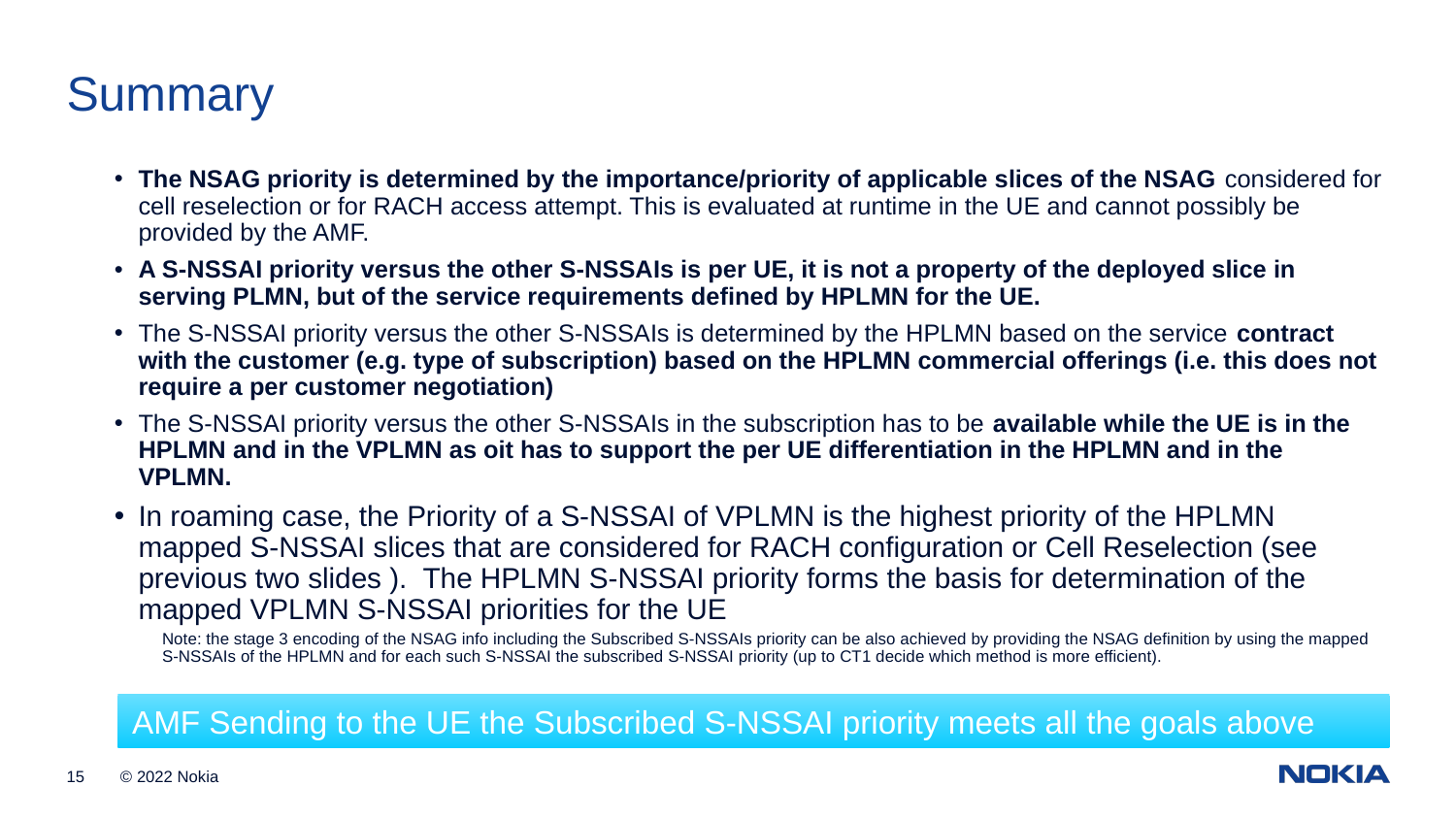

Summary
The NSAG priority is determined by the importance/priority of applicable slices of the NSAG considered for cell reselection or for RACH access attempt. This is evaluated at runtime in the UE and cannot possibly be provided by the AMF.
A S-NSSAI priority versus the other S-NSSAIs is per UE, it is not a property of the deployed slice in serving PLMN, but of the service requirements defined by HPLMN for the UE.
The S-NSSAI priority versus the other S-NSSAIs is determined by the HPLMN based on the service contract with the customer (e.g. type of subscription) based on the HPLMN commercial offerings (i.e. this does not require a per customer negotiation)
The S-NSSAI priority versus the other S-NSSAIs in the subscription has to be available while the UE is in the HPLMN and in the VPLMN as oit has to support the per UE differentiation in the HPLMN and in the VPLMN.
In roaming case, the Priority of a S-NSSAI of VPLMN is the highest priority of the HPLMN mapped S-NSSAI slices that are considered for RACH configuration or Cell Reselection (see previous two slides ).  The HPLMN S-NSSAI priority forms the basis for determination of the mapped VPLMN S-NSSAI priorities for the UE
Note: the stage 3 encoding of the NSAG info including the Subscribed S-NSSAIs priority can be also achieved by providing the NSAG definition by using the mapped S-NSSAIs of the HPLMN and for each such S-NSSAI the subscribed S-NSSAI priority (up to CT1 decide which method is more efficient).

AMF Sending to the UE the Subscribed S-NSSAI priority meets all the goals above